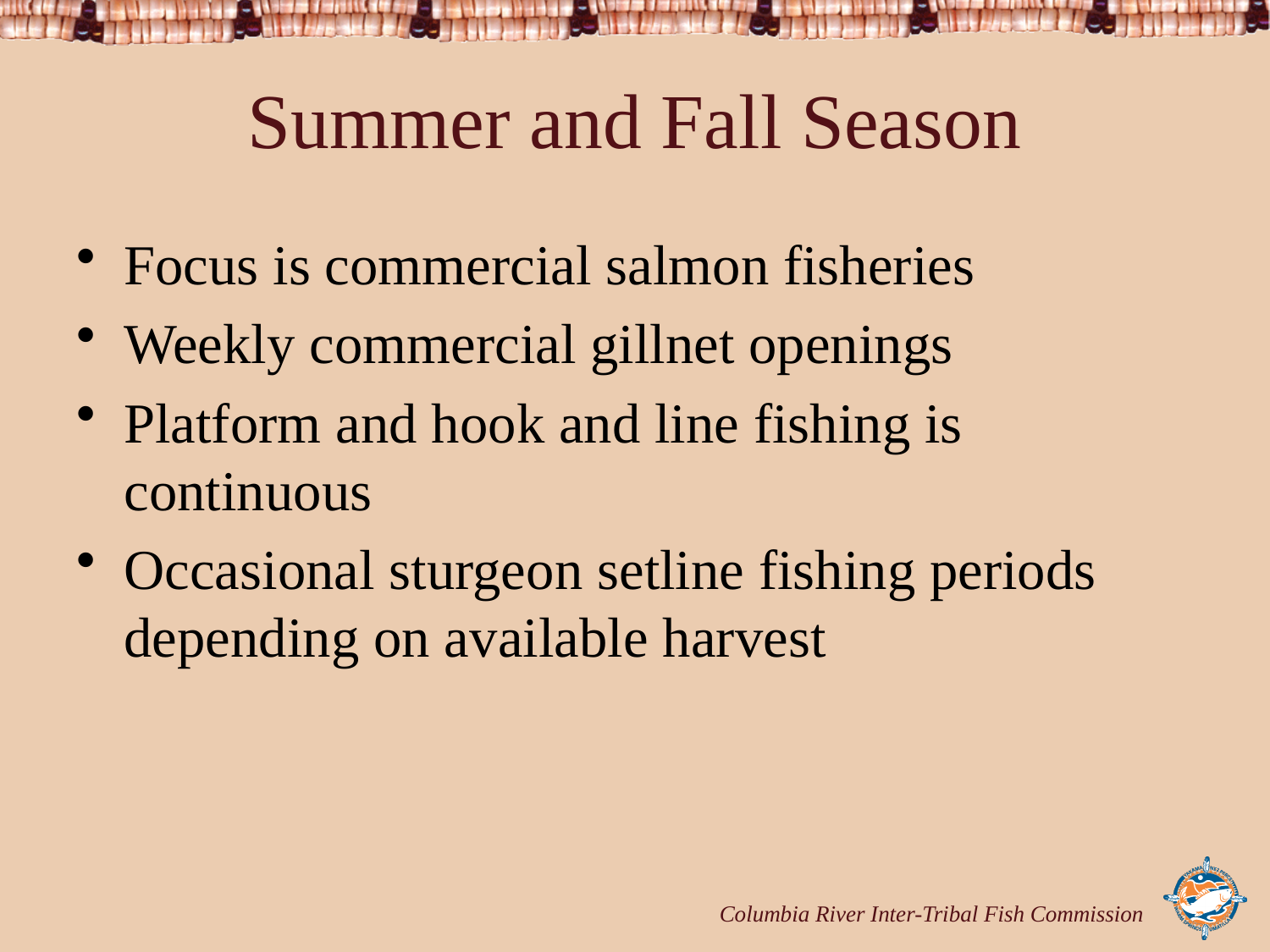

# Summer and Fall Season
Focus is commercial salmon fisheries
Weekly commercial gillnet openings
Platform and hook and line fishing is continuous
Occasional sturgeon setline fishing periods depending on available harvest